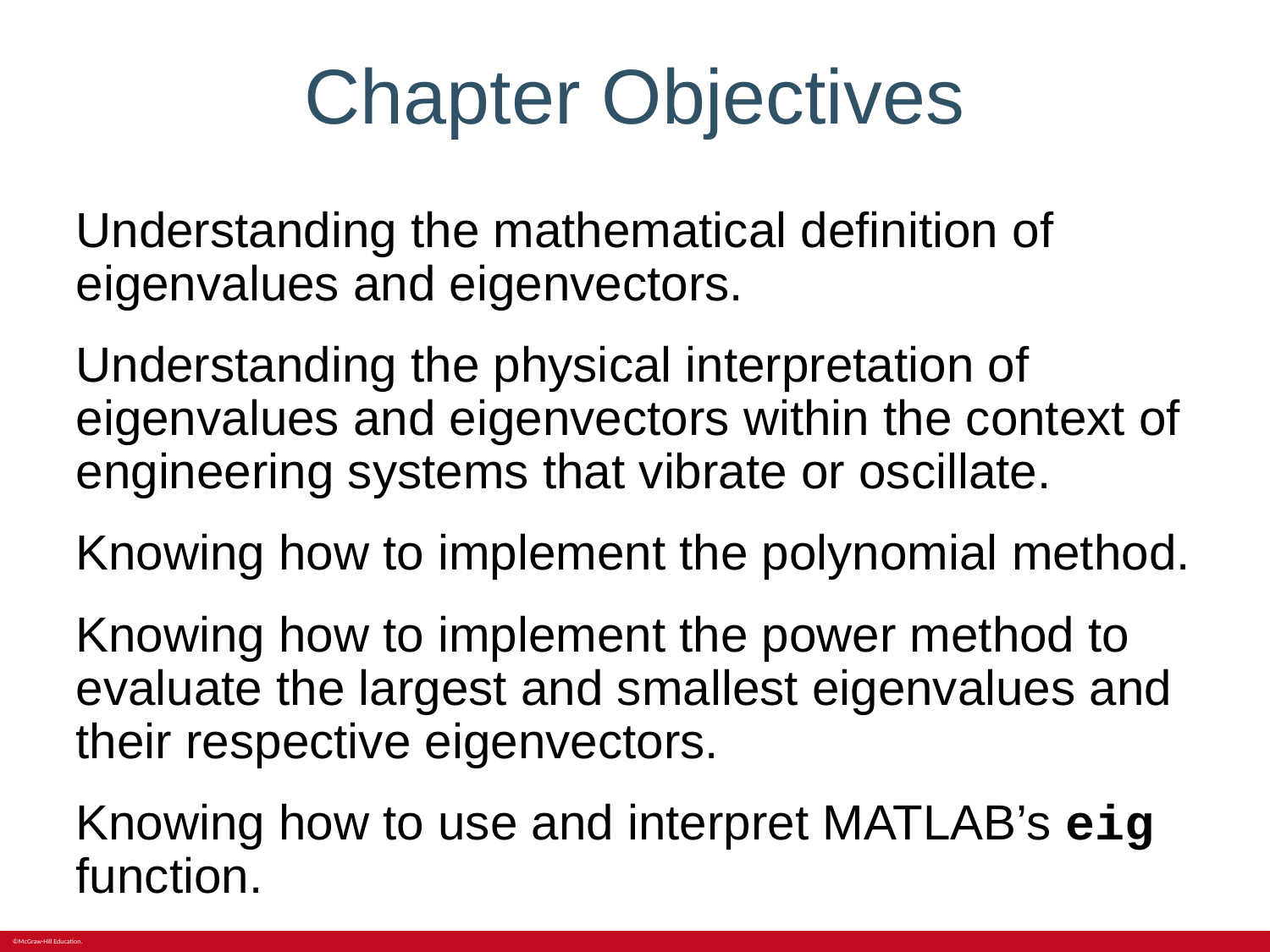

# Chapter Objectives
Understanding the mathematical definition of eigenvalues and eigenvectors.
Understanding the physical interpretation of eigenvalues and eigenvectors within the context of engineering systems that vibrate or oscillate.
Knowing how to implement the polynomial method.
Knowing how to implement the power method to evaluate the largest and smallest eigenvalues and their respective eigenvectors.
Knowing how to use and interpret MATLAB’s eig function.